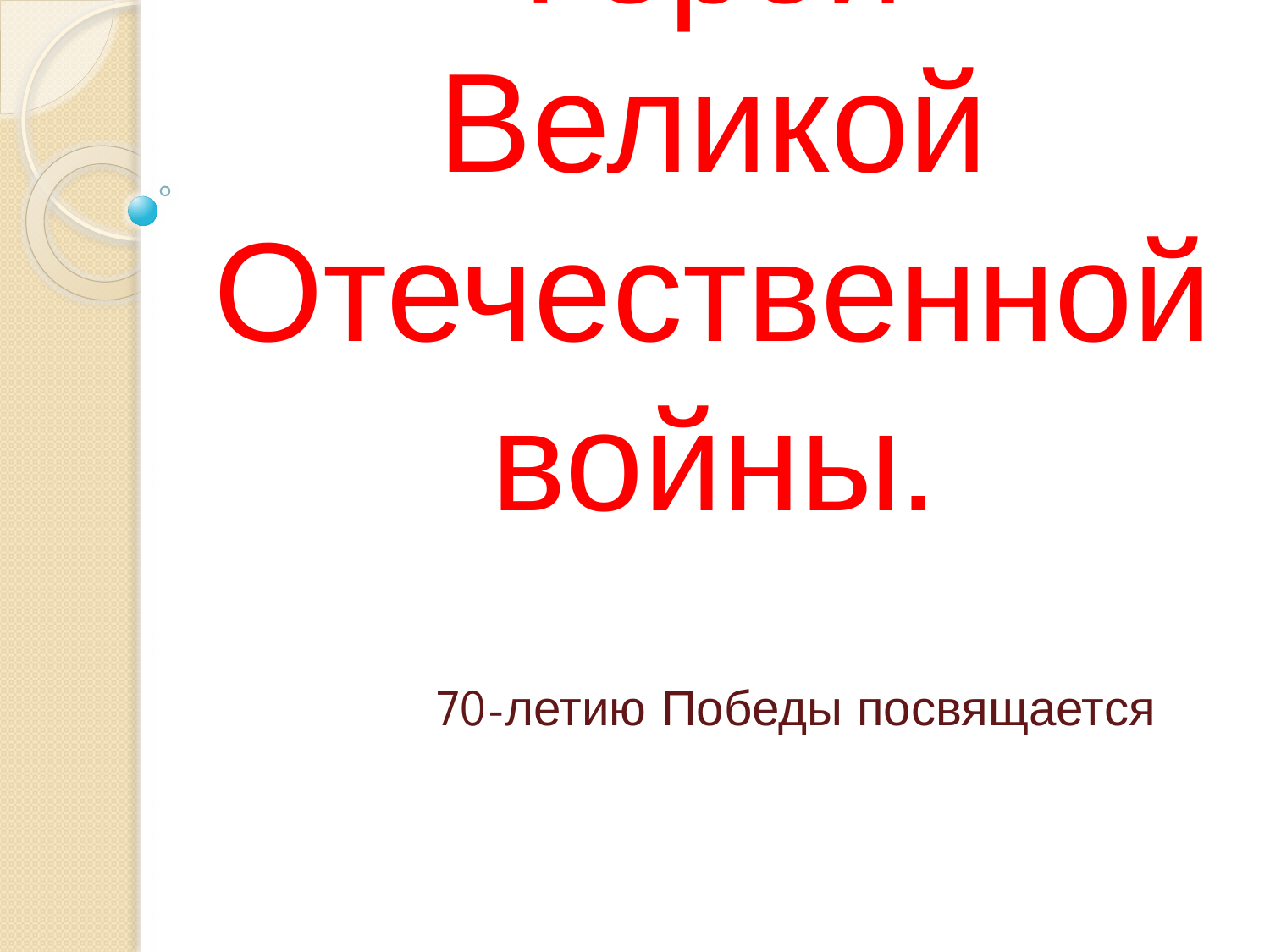

# Герои  Великой Отечественной войны.

70-летию Победы посвящается